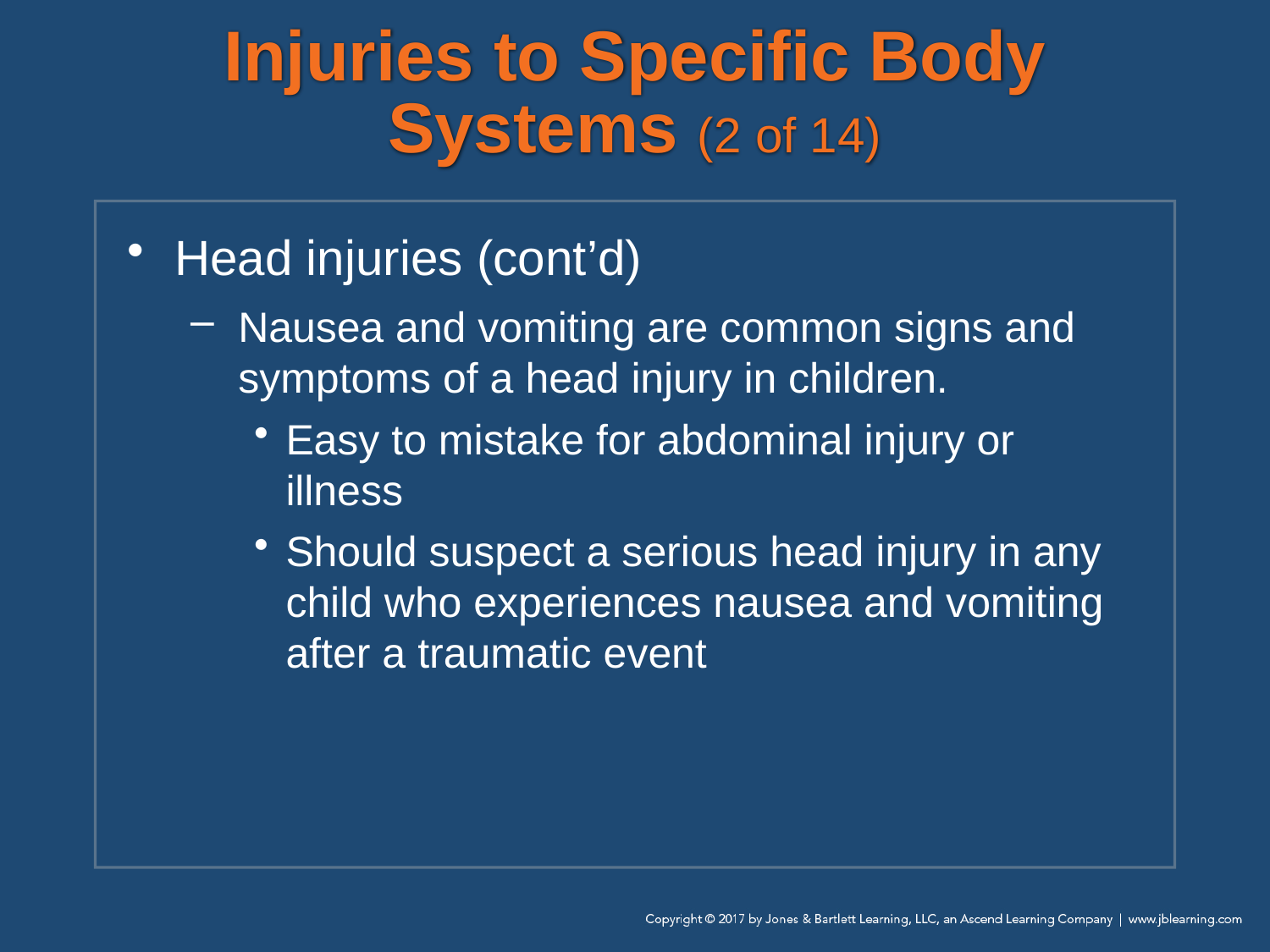

# Injuries to Specific Body Systems (2 of 14)
Head injuries (cont’d)
Nausea and vomiting are common signs and symptoms of a head injury in children.
Easy to mistake for abdominal injury or illness
Should suspect a serious head injury in any child who experiences nausea and vomiting after a traumatic event